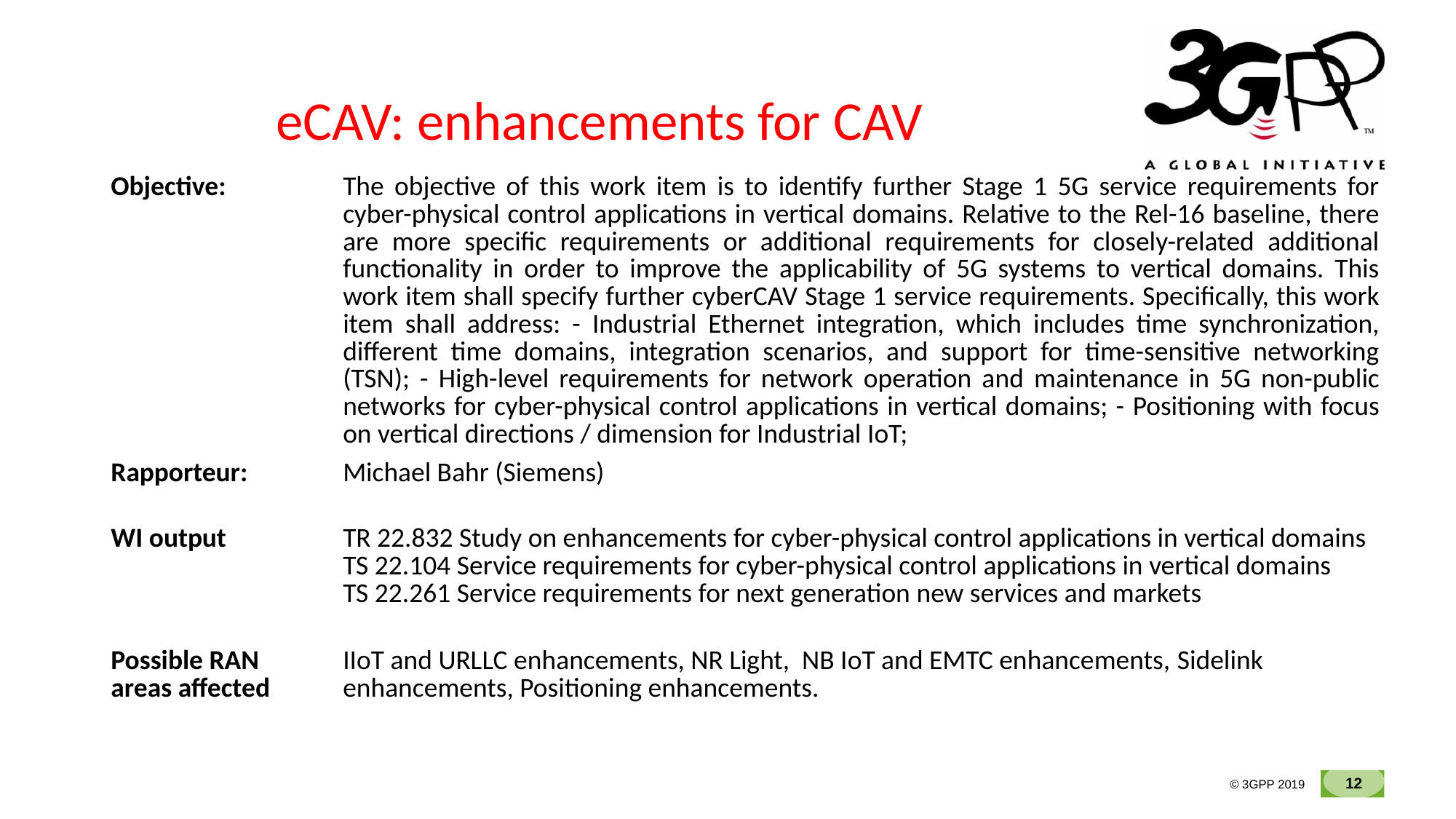

# eCAV: enhancements for CAV
| Objective: | The objective of this work item is to identify further Stage 1 5G service requirements for cyber-physical control applications in vertical domains. Relative to the Rel-16 baseline, there are more specific requirements or additional requirements for closely-related additional functionality in order to improve the applicability of 5G systems to vertical domains. This work item shall specify further cyberCAV Stage 1 service requirements. Specifically, this work item shall address: - Industrial Ethernet integration, which includes time synchronization, different time domains, integration scenarios, and support for time-sensitive networking (TSN); - High-level requirements for network operation and maintenance in 5G non-public networks for cyber-physical control applications in vertical domains; - Positioning with focus on vertical directions / dimension for Industrial IoT; |
| --- | --- |
| Rapporteur: | Michael Bahr (Siemens) |
| WI output | TR 22.832 Study on enhancements for cyber-physical control applications in vertical domains TS 22.104 Service requirements for cyber-physical control applications in vertical domains TS 22.261 Service requirements for next generation new services and markets |
| Possible RAN areas affected | IIoT and URLLC enhancements, NR Light, NB IoT and EMTC enhancements, Sidelink enhancements, Positioning enhancements. |